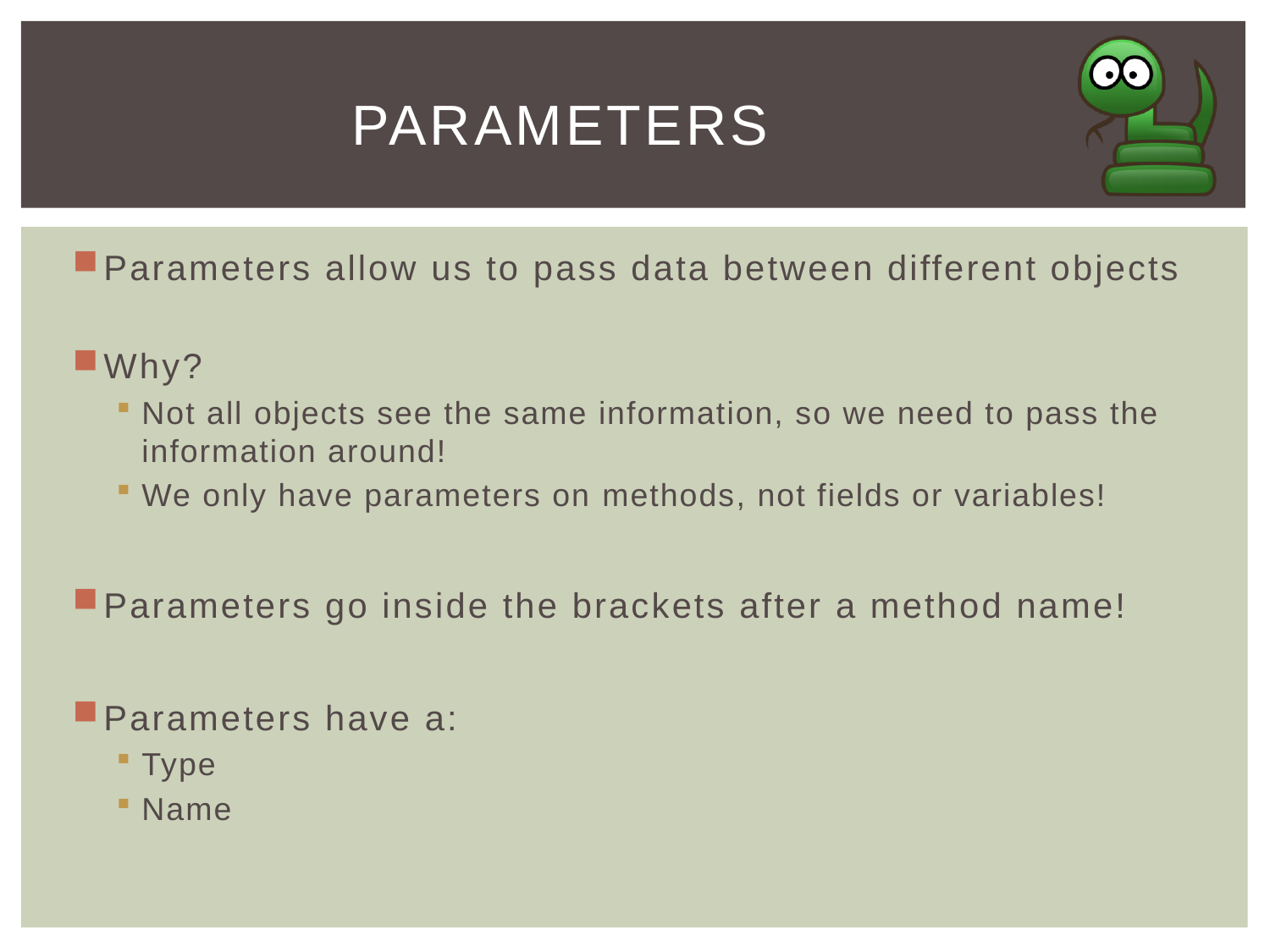

# Parameters
Parameters allow us to pass data between different objects

Why?
Not all objects see the same information, so we need to pass the information around!
We only have parameters on methods, not fields or variables!

Parameters go inside the brackets after a method name!

Parameters have a:
Type
Name